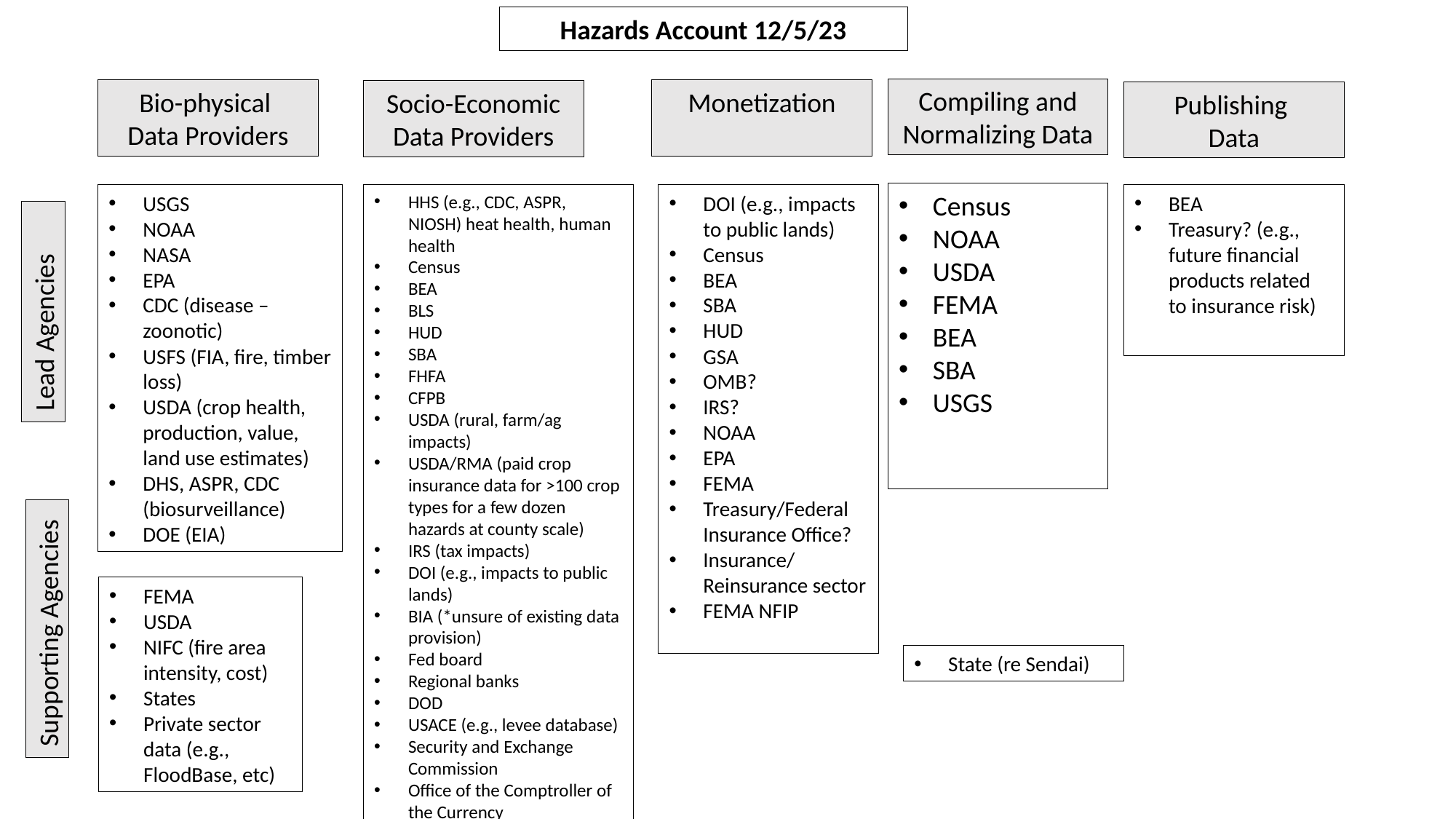

Hazards Account 12/5/23
Compiling and Normalizing Data
Monetization

Bio-physical
Data Providers
Socio-Economic
Data Providers
Publishing
Data
Census
NOAA
USDA
FEMA
BEA
SBA
USGS

USGS
NOAA
NASA
EPA
CDC (disease –zoonotic)
USFS (FIA, fire, timber loss)
USDA (crop health, production, value, land use estimates)
DHS, ASPR, CDC (biosurveillance)
DOE (EIA)
HHS (e.g., CDC, ASPR, NIOSH) heat health, human health
Census
BEA
BLS
HUD
SBA
FHFA
CFPB
USDA (rural, farm/ag impacts)
USDA/RMA (paid crop insurance data for >100 crop types for a few dozen hazards at county scale)
IRS (tax impacts)
DOI (e.g., impacts to public lands)
BIA (*unsure of existing data provision)
Fed board
Regional banks
DOD
USACE (e.g., levee database)
Security and Exchange Commission
Office of the Comptroller of the Currency
Commodity Futures Trading Commission
Federal Deposit Insurance Corporation
State Dept
FEMA
NOAA
DOE (EIA)
DOT
Treasury/Federal Insurance Office?
Private sector data
DOI (e.g., impacts to public lands)
Census
BEA
SBA
HUD
GSA
OMB?
IRS?
NOAA
EPA
FEMA
Treasury/Federal Insurance Office?
Insurance/Reinsurance sector
FEMA NFIP

BEA
Treasury? (e.g., future financial products related to insurance risk)

Lead Agencies
FEMA
USDA
NIFC (fire area intensity, cost)
States
Private sector data (e.g., FloodBase, etc)
Supporting Agencies
State (re Sendai)